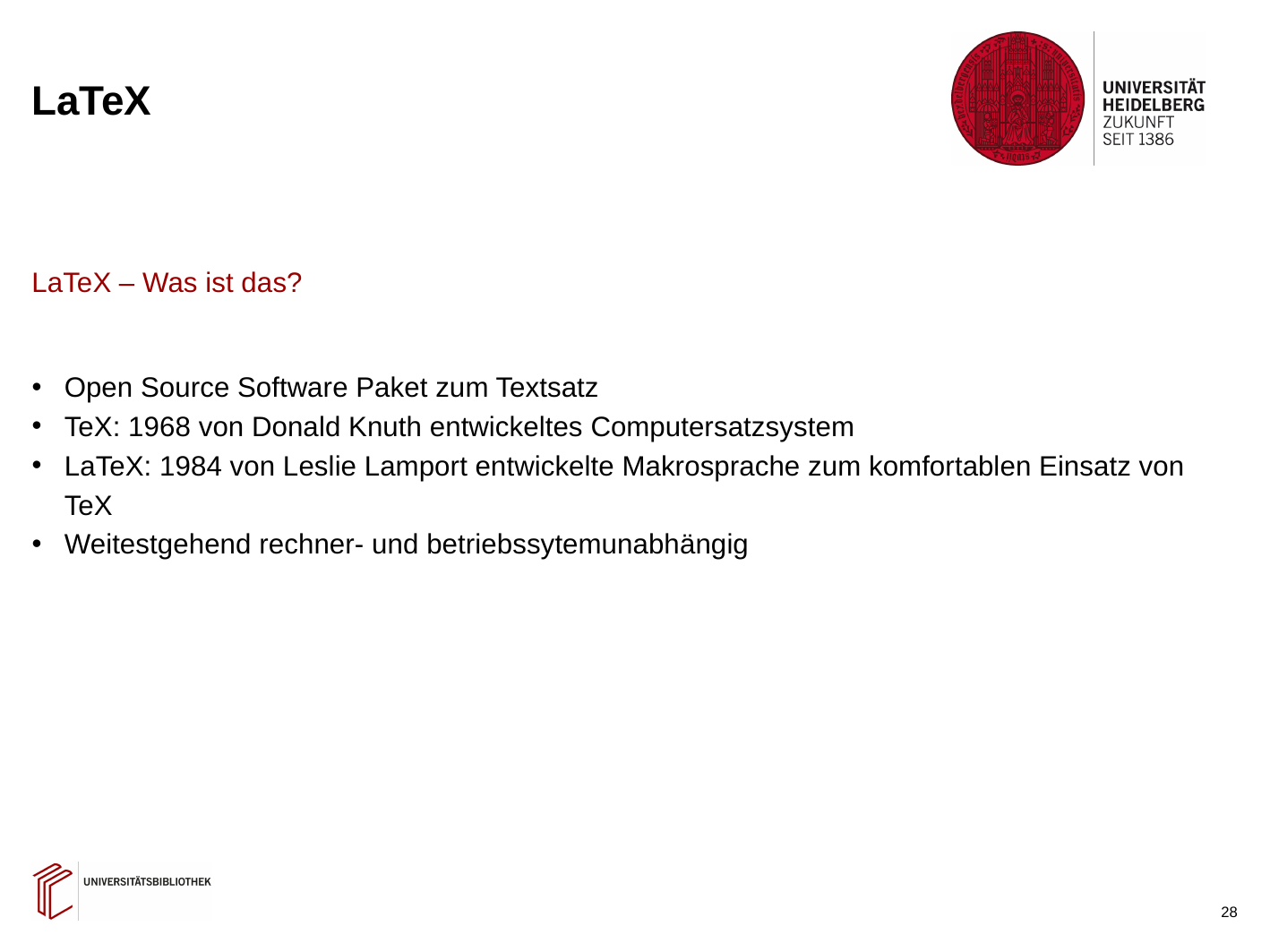

# LaTeX
LaTeX – Was ist das?

Open Source Software Paket zum Textsatz
TeX: 1968 von Donald Knuth entwickeltes Computersatzsystem
LaTeX: 1984 von Leslie Lamport entwickelte Makrosprache zum komfortablen Einsatz von TeX
Weitestgehend rechner- und betriebssytemunabhängig

28